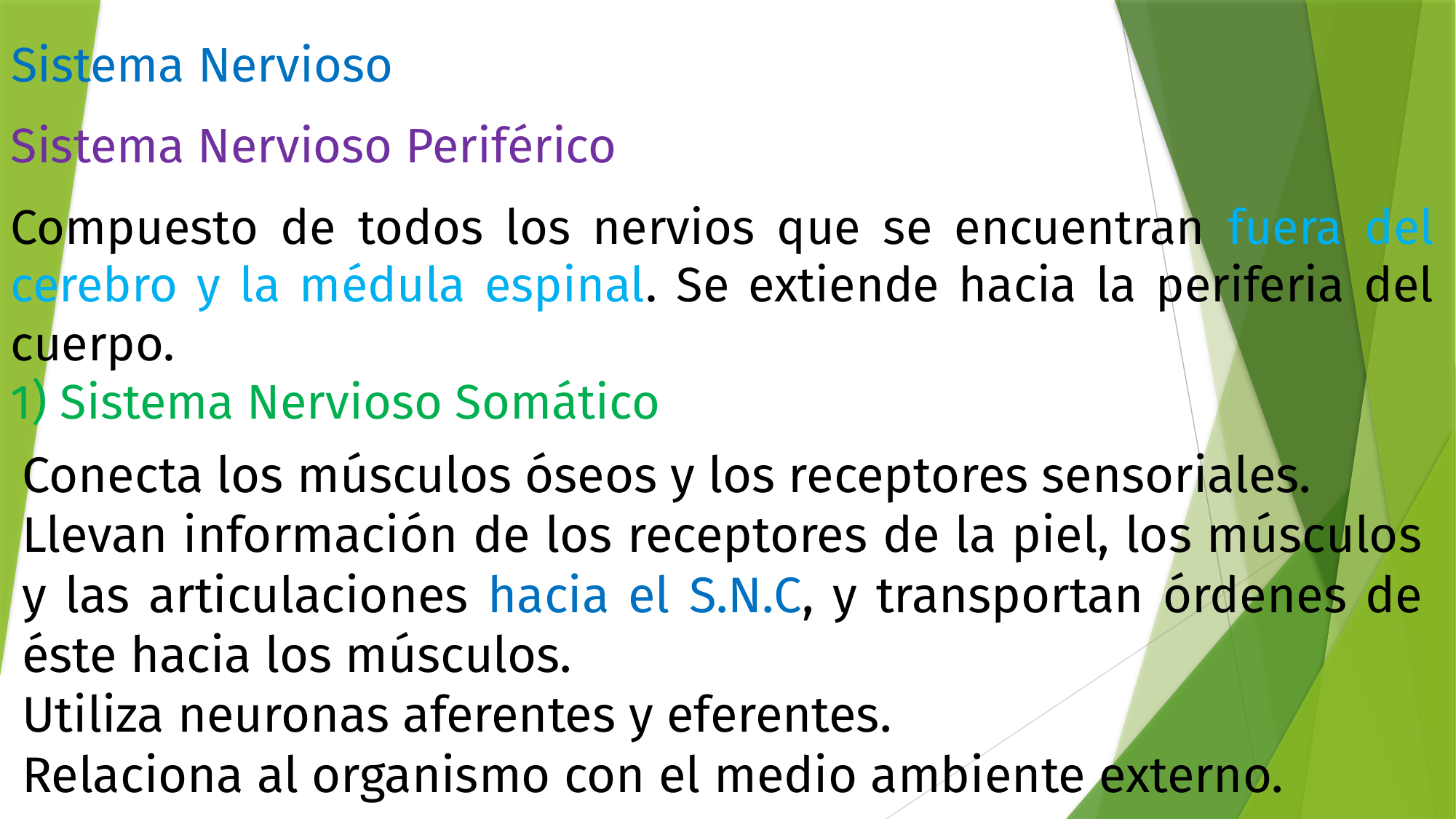

# Sistema Nervioso
Sistema Nervioso Periférico
Compuesto de todos los nervios que se encuentran fuera del cerebro y la médula espinal. Se extiende hacia la periferia del cuerpo.
1) Sistema Nervioso Somático

Conecta los músculos óseos y los receptores sensoriales.
Llevan información de los receptores de la piel, los músculos y las articulaciones hacia el S.N.C, y transportan órdenes de éste hacia los músculos.
Utiliza neuronas aferentes y eferentes.
Relaciona al organismo con el medio ambiente externo.